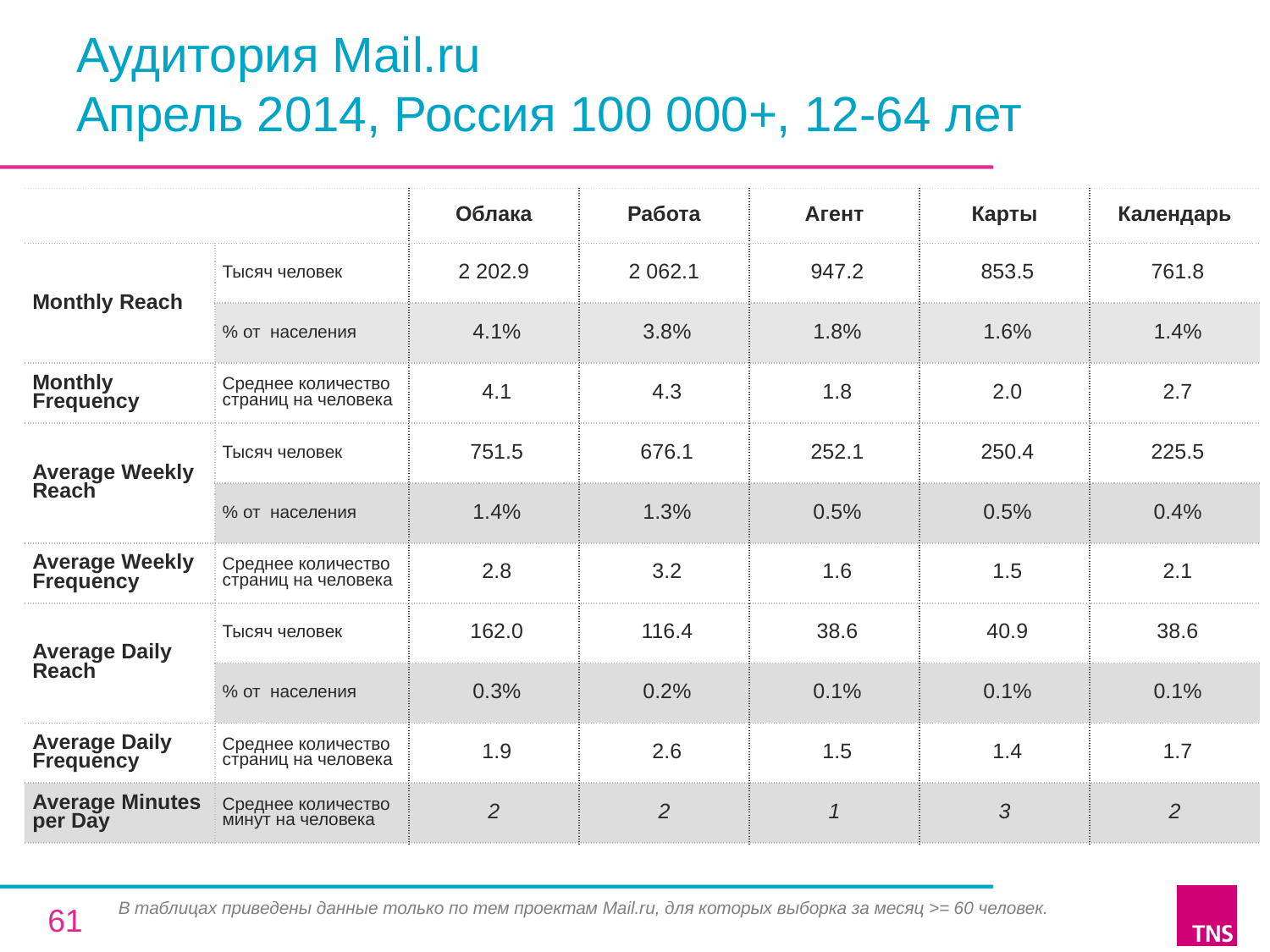

# Аудитория Mail.ru Апрель 2014, Россия 100 000+, 12-64 лет
|  |  | Облака | Работа | Агент | Карты | Календарь |
| --- | --- | --- | --- | --- | --- | --- |
| Monthly Reach | Тысяч человек | 2 202.9 | 2 062.1 | 947.2 | 853.5 | 761.8 |
|  | % от населения | 4.1% | 3.8% | 1.8% | 1.6% | 1.4% |
| Monthly Frequency | Среднее количество страниц на человека | 4.1 | 4.3 | 1.8 | 2.0 | 2.7 |
| Average Weekly Reach | Тысяч человек | 751.5 | 676.1 | 252.1 | 250.4 | 225.5 |
|  | % от населения | 1.4% | 1.3% | 0.5% | 0.5% | 0.4% |
| Average Weekly Frequency | Среднее количество страниц на человека | 2.8 | 3.2 | 1.6 | 1.5 | 2.1 |
| Average Daily Reach | Тысяч человек | 162.0 | 116.4 | 38.6 | 40.9 | 38.6 |
|  | % от населения | 0.3% | 0.2% | 0.1% | 0.1% | 0.1% |
| Average Daily Frequency | Среднее количество страниц на человека | 1.9 | 2.6 | 1.5 | 1.4 | 1.7 |
| Average Minutes per Day | Среднее количество минут на человека | 2 | 2 | 1 | 3 | 2 |
В таблицах приведены данные только по тем проектам Mail.ru, для которых выборка за месяц >= 60 человек.
61